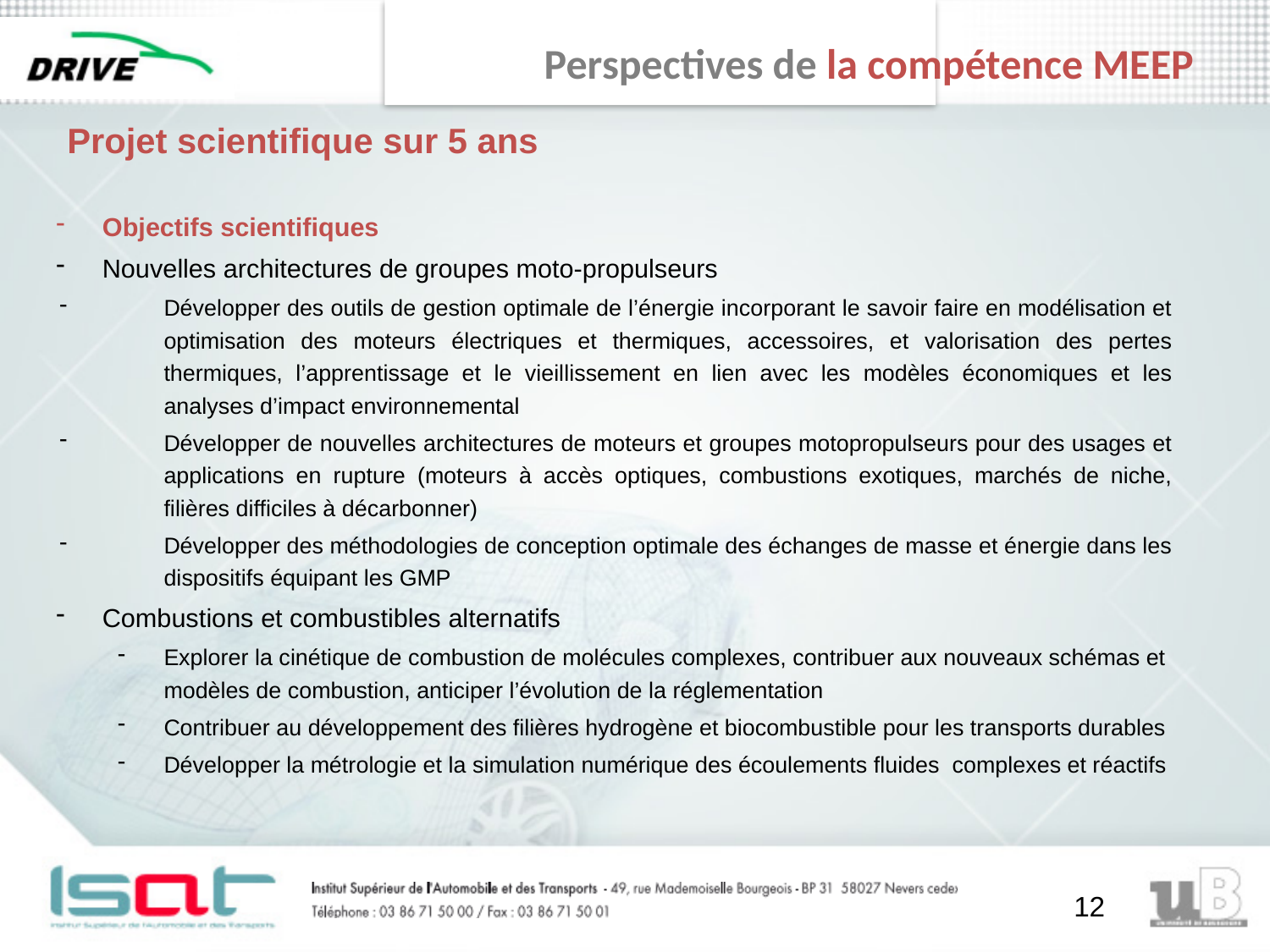

# Perspectives de la compétence MEEP
Projet scientifique sur 5 ans
Objectifs scientifiques
Nouvelles architectures de groupes moto-propulseurs
Développer des outils de gestion optimale de l’énergie incorporant le savoir faire en modélisation et optimisation des moteurs électriques et thermiques, accessoires, et valorisation des pertes thermiques, l’apprentissage et le vieillissement en lien avec les modèles économiques et les analyses d’impact environnemental
Développer de nouvelles architectures de moteurs et groupes motopropulseurs pour des usages et applications en rupture (moteurs à accès optiques, combustions exotiques, marchés de niche, filières difficiles à décarbonner)
Développer des méthodologies de conception optimale des échanges de masse et énergie dans les dispositifs équipant les GMP
Combustions et combustibles alternatifs
Explorer la cinétique de combustion de molécules complexes, contribuer aux nouveaux schémas et modèles de combustion, anticiper l’évolution de la réglementation
Contribuer au développement des filières hydrogène et biocombustible pour les transports durables
Développer la métrologie et la simulation numérique des écoulements fluides  complexes et réactifs